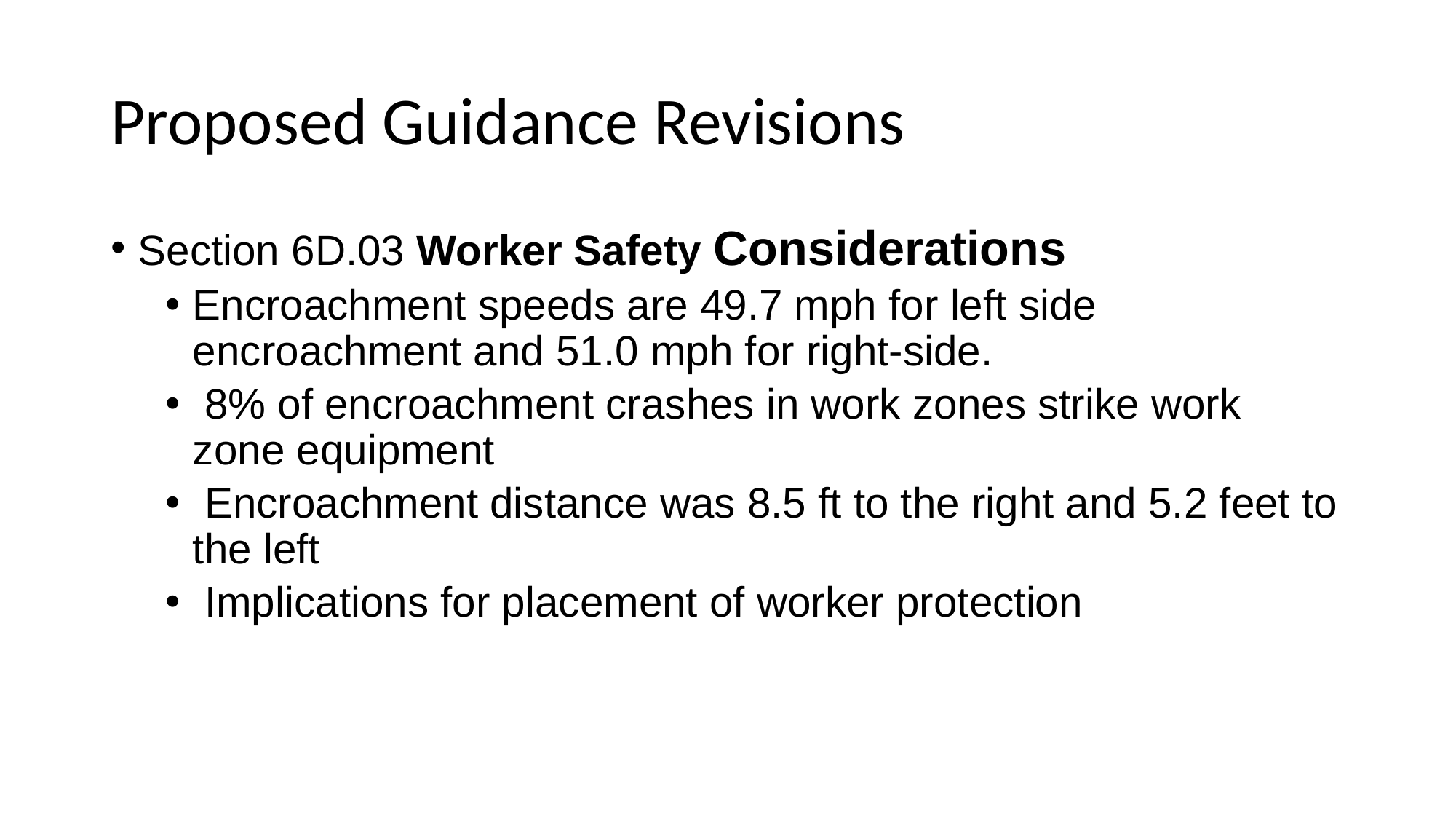

# Proposed Guidance Revisions
Section 6D.03 Worker Safety Considerations
Encroachment speeds are 49.7 mph for left side encroachment and 51.0 mph for right-side.
 8% of encroachment crashes in work zones strike work zone equipment
 Encroachment distance was 8.5 ft to the right and 5.2 feet to the left
 Implications for placement of worker protection

68